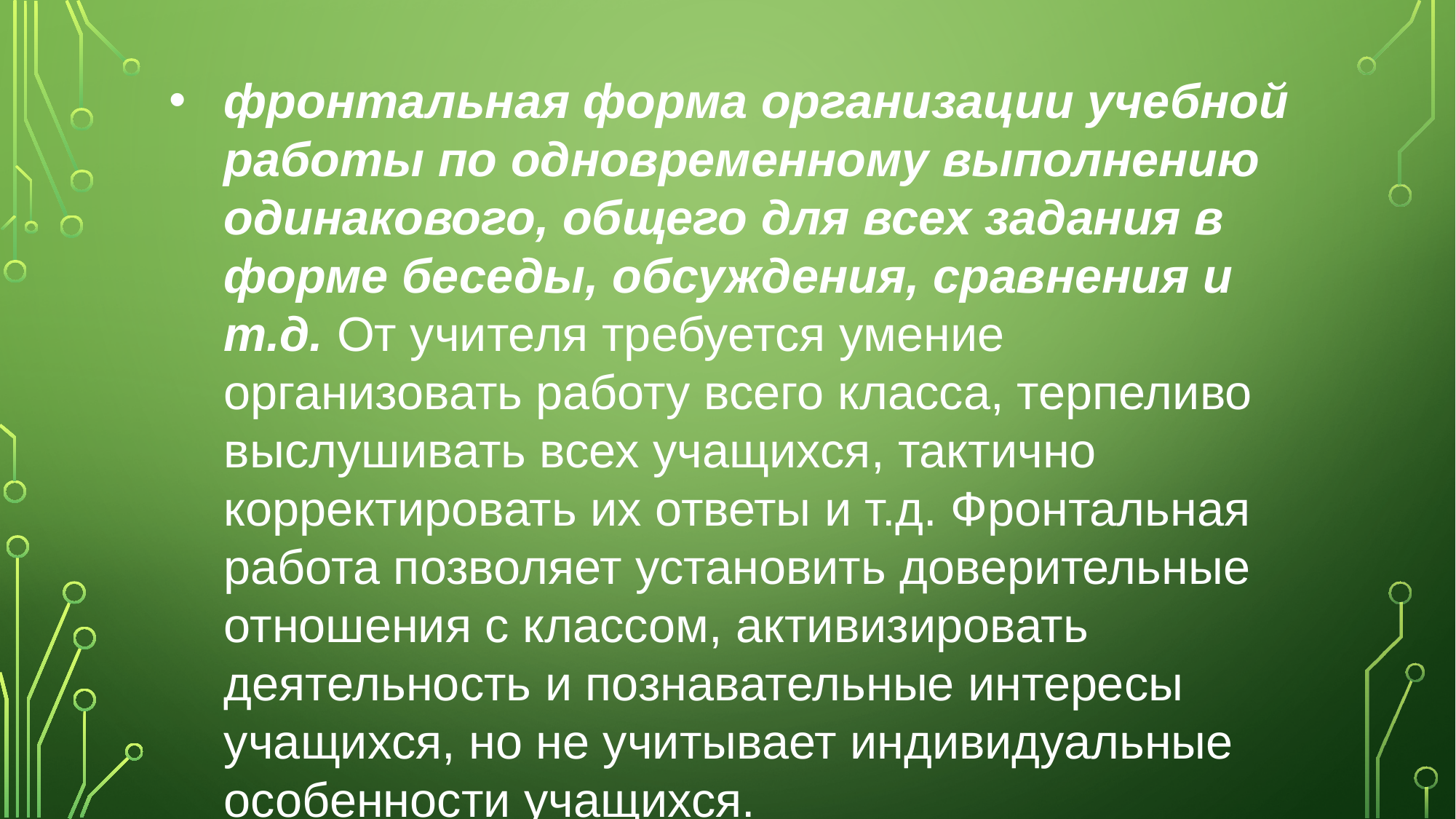

фронтальная форма организации учебной работы по одновременному выполнению одинакового, общего для всех задания в форме беседы, обсуждения, сравнения и т.д. От учителя требуется умение организовать работу всего класса, терпеливо выслушивать всех учащихся, тактично корректировать их ответы и т.д. Фронтальная работа позволяет установить доверительные отношения с классом, активизировать деятельность и познавательные интересы учащихся, но не учитывает индивидуальные особенности учащихся.